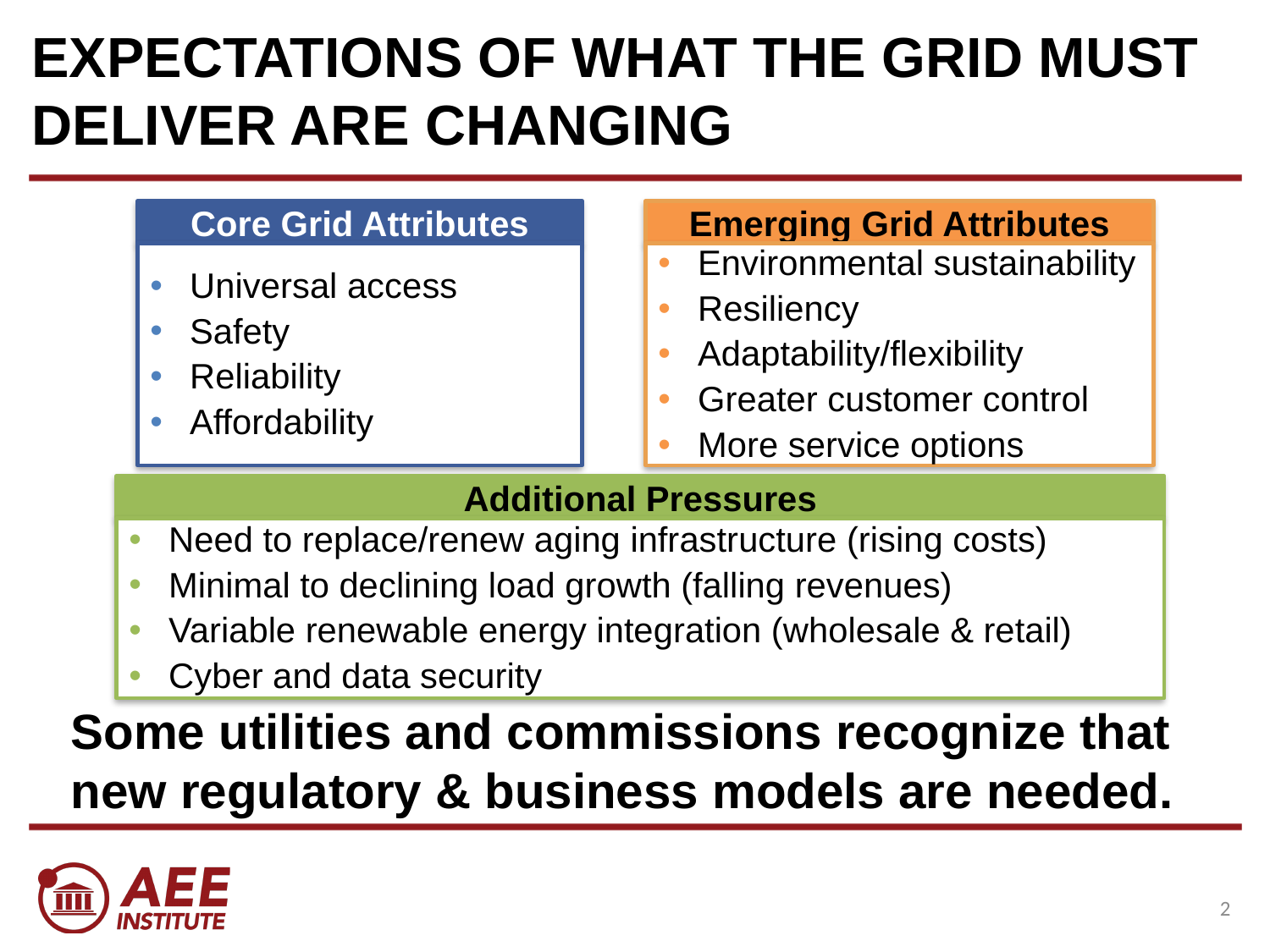

# EXPECTATIONS OF WHAT THE GRID MUST DELIVER ARE CHANGING
Core Grid Attributes
Emerging Grid Attributes
Universal access
Safety
Reliability
Affordability
Environmental sustainability
Resiliency
Adaptability/flexibility
Greater customer control
More service options
Additional Pressures
Need to replace/renew aging infrastructure (rising costs)
Minimal to declining load growth (falling revenues)
Variable renewable energy integration (wholesale & retail)
Cyber and data security
Some utilities and commissions recognize that new regulatory & business models are needed.
2